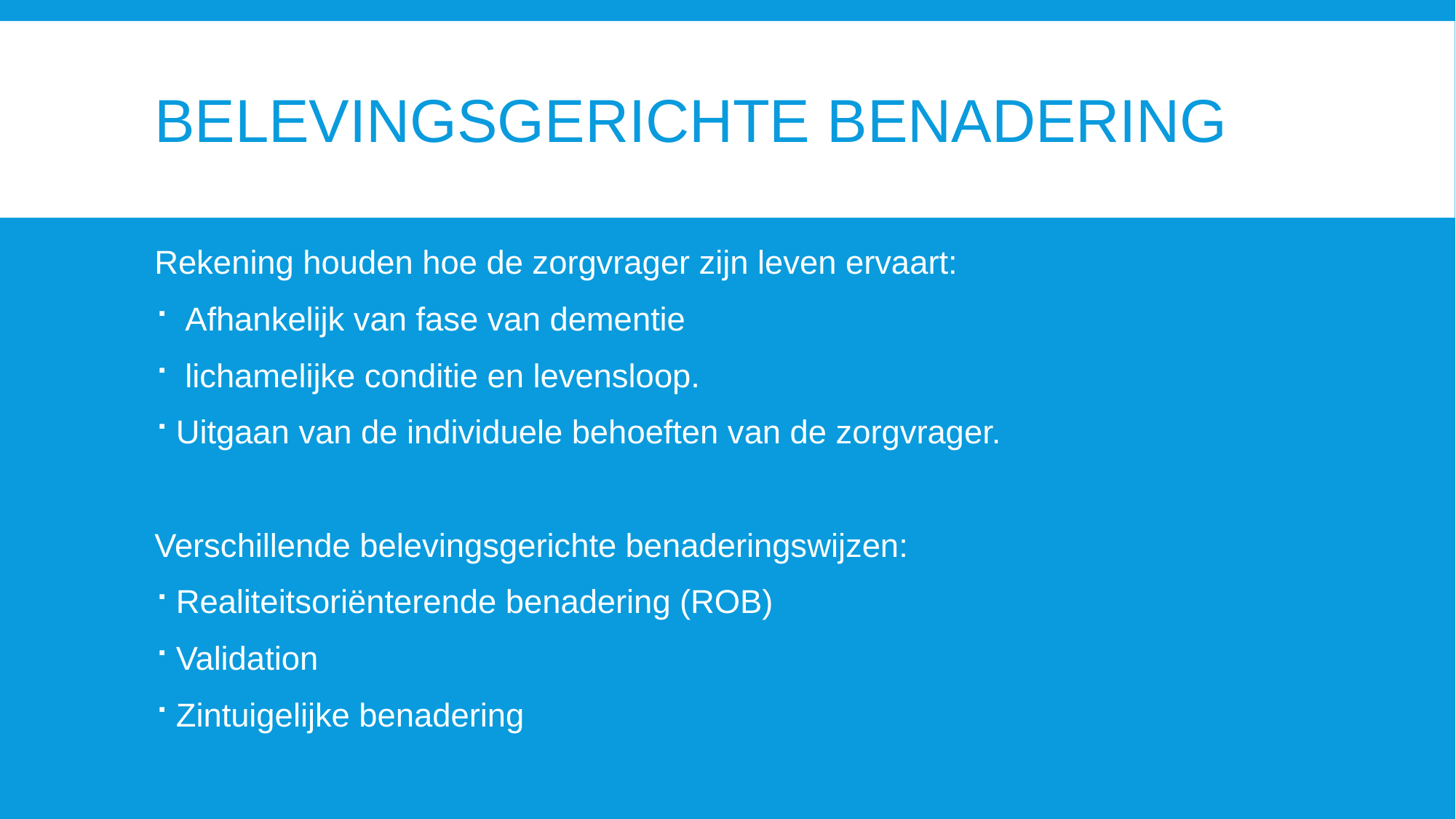

# Belevingsgerichte benadering
Rekening houden hoe de zorgvrager zijn leven ervaart:
 Afhankelijk van fase van dementie
 lichamelijke conditie en levensloop.
Uitgaan van de individuele behoeften van de zorgvrager.

Verschillende belevingsgerichte benaderingswijzen:
Realiteitsoriënterende benadering (ROB)
Validation
Zintuigelijke benadering